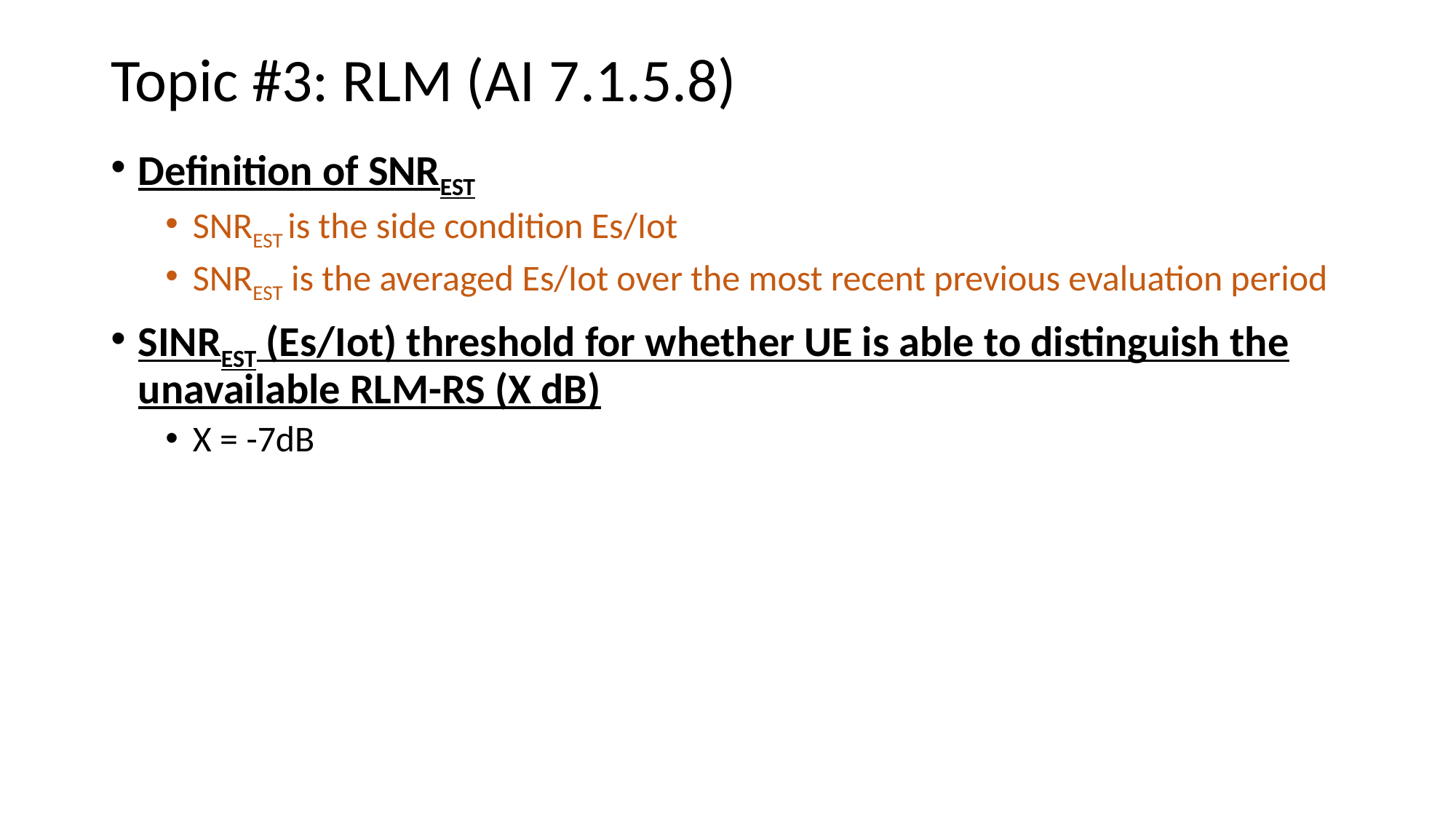

# Topic #3: RLM (AI 7.1.5.8)
Definition of SNREST
SNREST is the side condition Es/Iot
SNREST is the averaged Es/Iot over the most recent previous evaluation period
SINREST (Es/Iot) threshold for whether UE is able to distinguish the unavailable RLM-RS (X dB)
X = -7dB